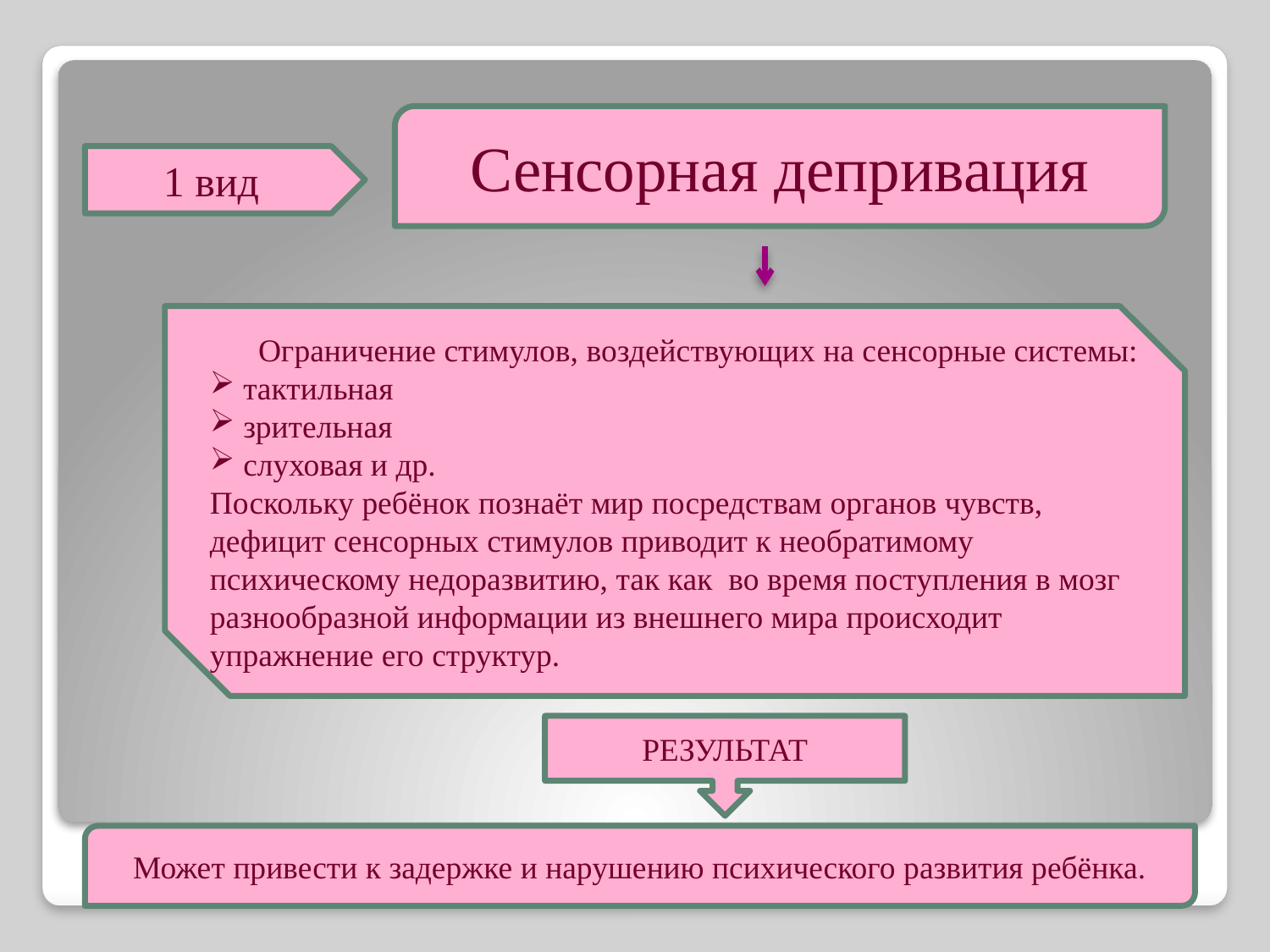

Сенсорная депривация
1 вид

      Ограничение стимулов, воздействующих на сенсорные системы:
 тактильная
 зрительная
 слуховая и др.
Поскольку ребёнок познаёт мир посредствам органов чувств, дефицит сенсорных стимулов приводит к необратимому психическому недоразвитию, так как  во время поступления в мозг разнообразной информации из внешнего мира происходит упражнение его структур.

РЕЗУЛЬТАТ
Может привести к задержке и нарушению психического развития ребёнка.